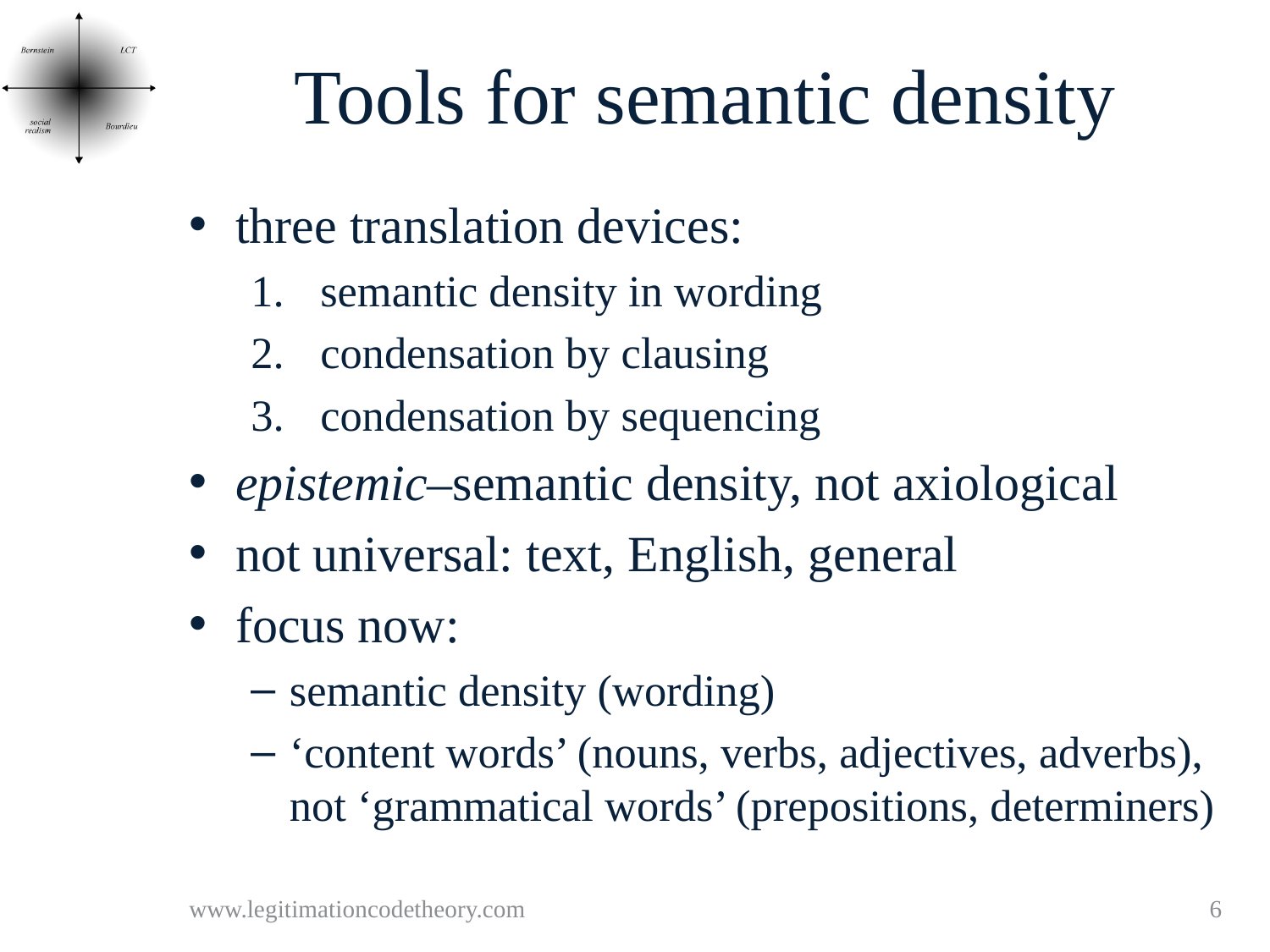

# Tools for semantic density

three translation devices:
semantic density in wording
condensation by clausing
condensation by sequencing
epistemic–semantic density, not axiological
not universal: text, English, general
focus now:
semantic density (wording)
‘content words’ (nouns, verbs, adjectives, adverbs), not ‘grammatical words’ (prepositions, determiners)

www.legitimationcodetheory.com
6